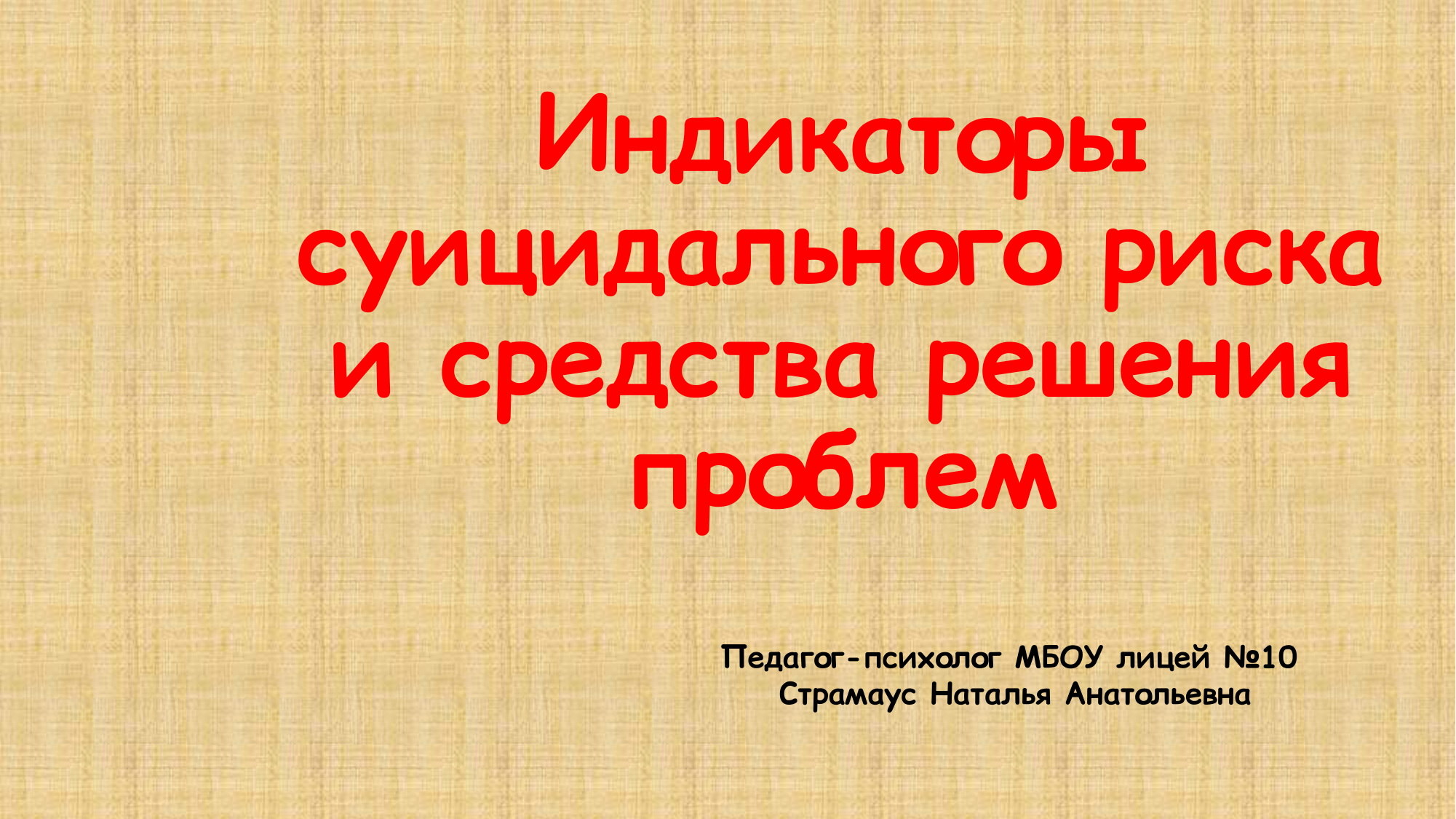

# Индикаторы суицидального риска и средства решения проблем
Педагог-психолог МБОУ лицей №10
Страмаус Наталья Анатольевна